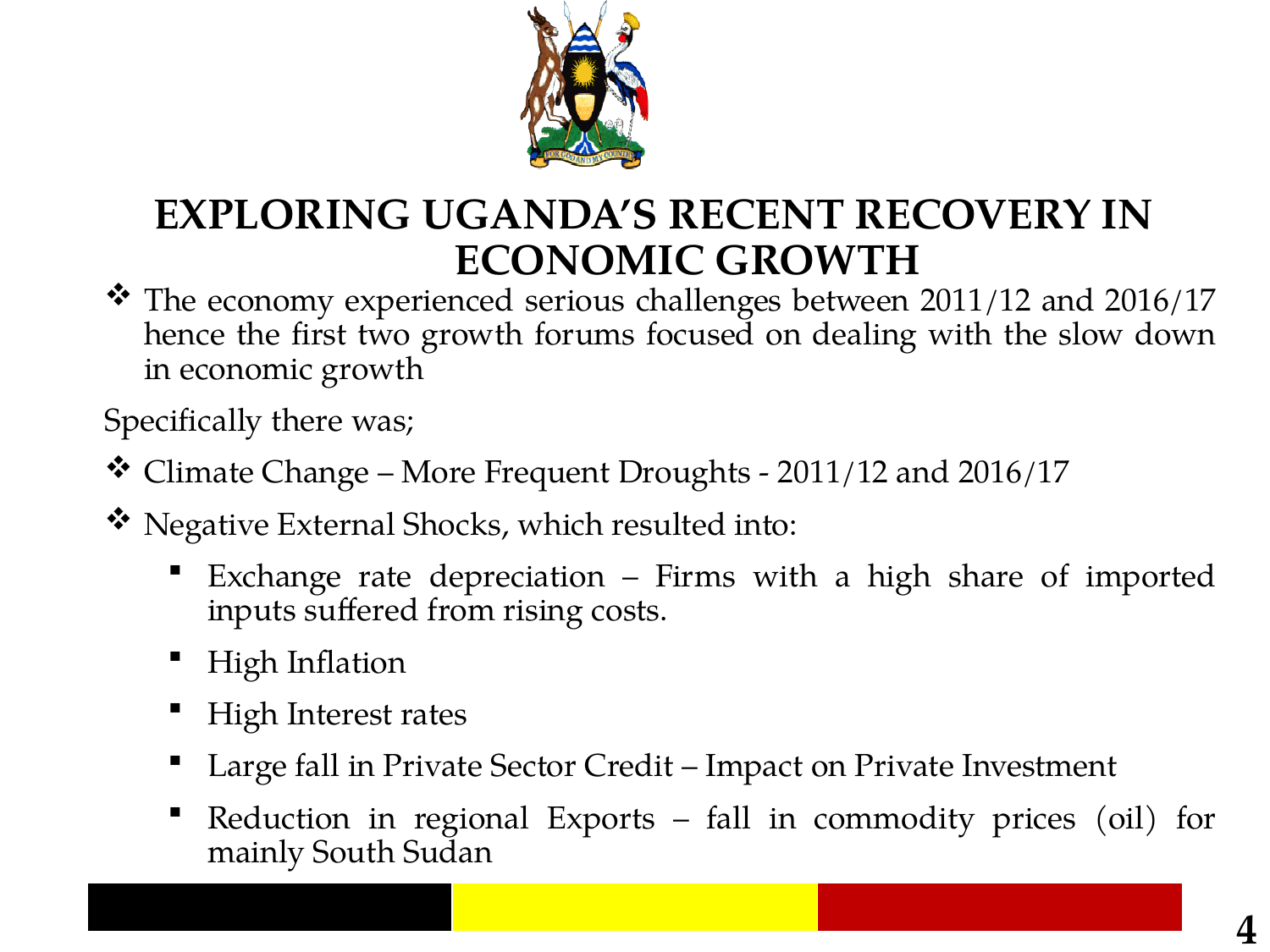

EXPLORING UGANDA’S RECENT RECOVERY IN ECONOMIC GROWTH
The economy experienced serious challenges between 2011/12 and 2016/17 hence the first two growth forums focused on dealing with the slow down in economic growth
Specifically there was;
Climate Change – More Frequent Droughts - 2011/12 and 2016/17
Negative External Shocks, which resulted into:
Exchange rate depreciation – Firms with a high share of imported inputs suffered from rising costs.
High Inflation
High Interest rates
Large fall in Private Sector Credit – Impact on Private Investment
Reduction in regional Exports – fall in commodity prices (oil) for mainly South Sudan

4